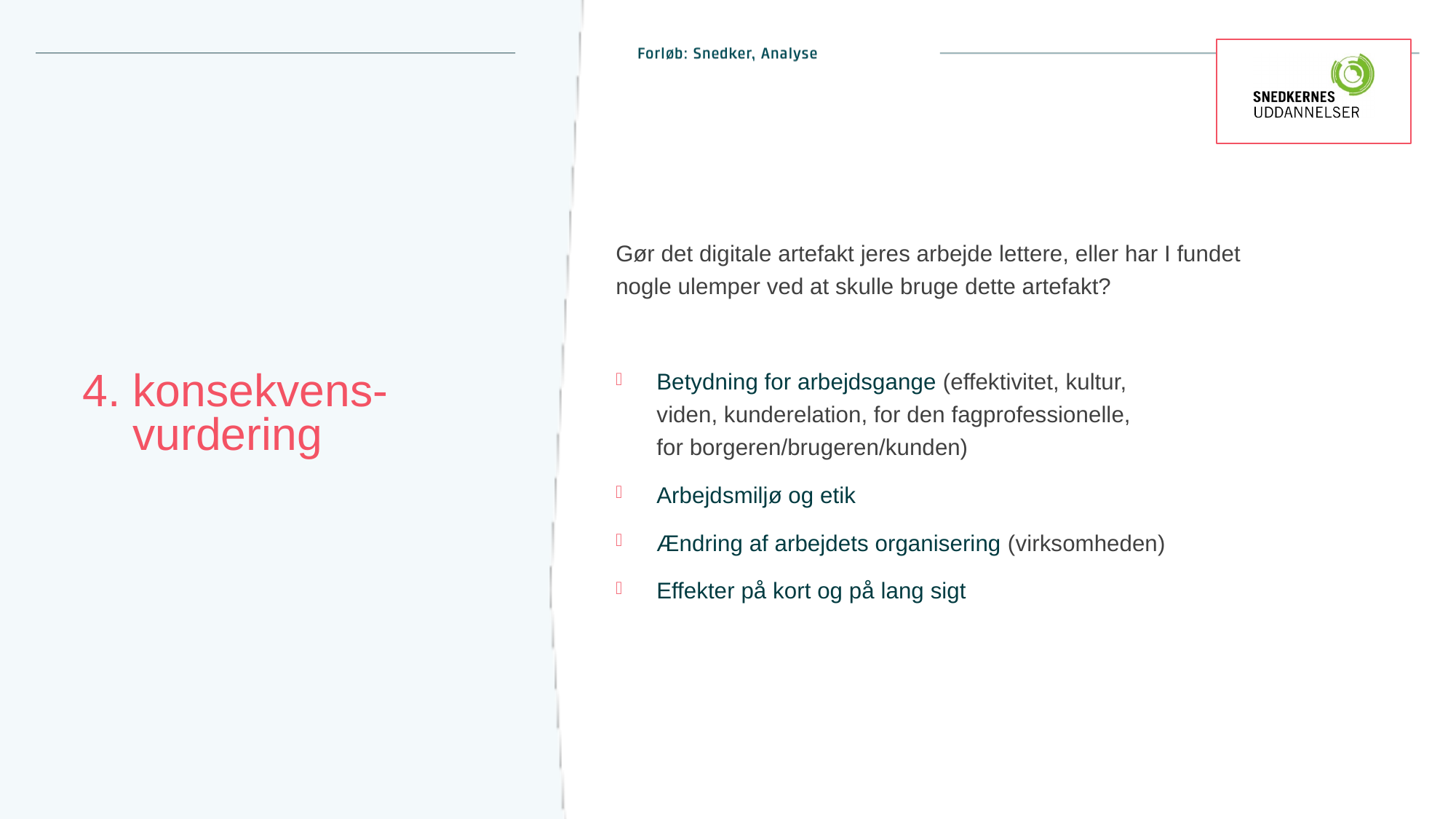

# 4. konsekvens-
    vurdering
Gør det digitale artefakt jeres arbejde lettere, eller har I fundet nogle ulemper ved at skulle bruge dette artefakt?

Betydning for arbejdsgange (effektivitet, kultur, viden, kunderelation, for den fagprofessionelle, for borgeren/brugeren/kunden)
Arbejdsmiljø og etik
Ændring af arbejdets organisering (virksomheden)
Effekter på kort og på lang sigt
15